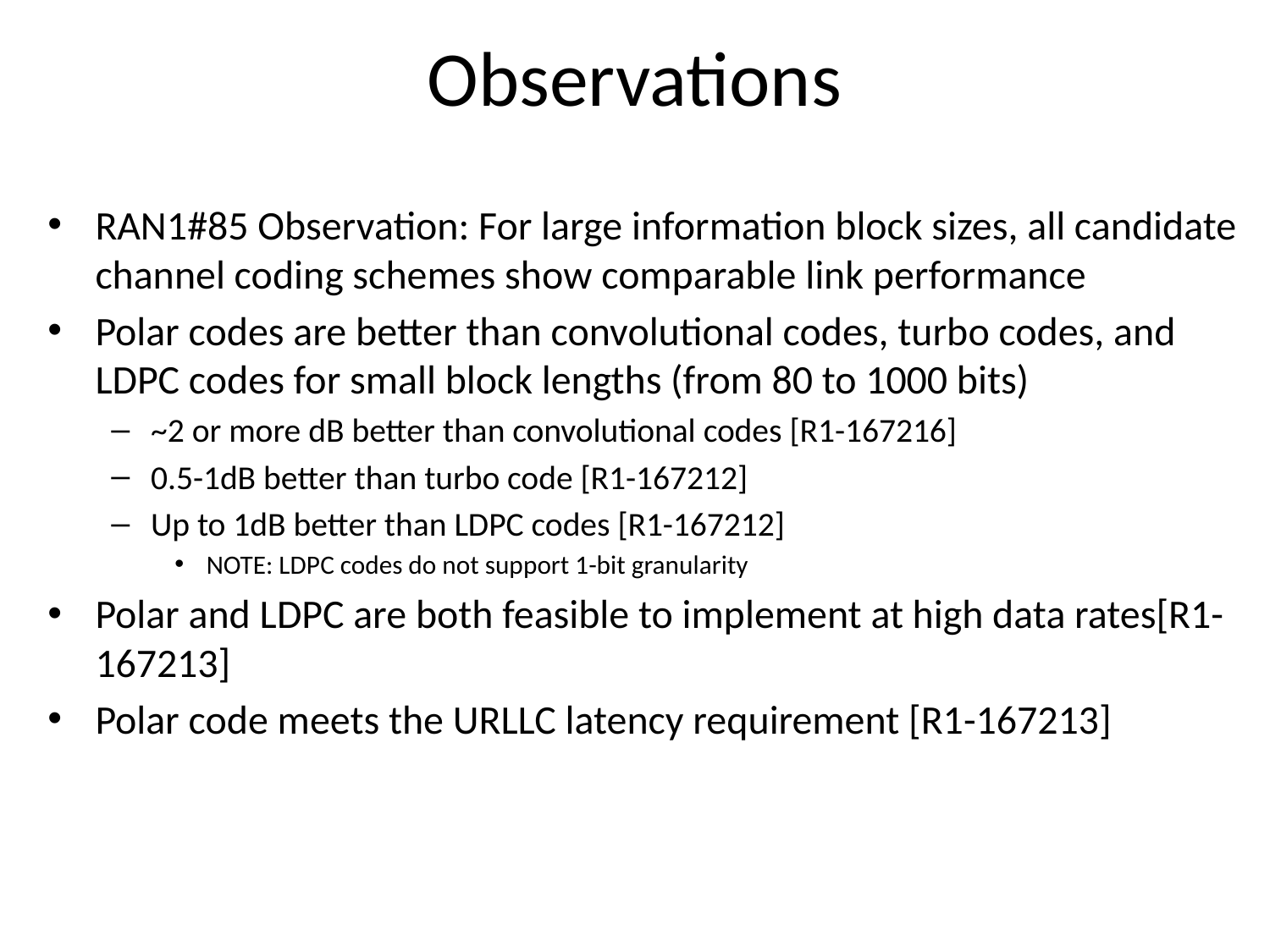

# Observations

RAN1#85 Observation: For large information block sizes, all candidate channel coding schemes show comparable link performance
Polar codes are better than convolutional codes, turbo codes, and LDPC codes for small block lengths (from 80 to 1000 bits)
~2 or more dB better than convolutional codes [R1-167216]
0.5-1dB better than turbo code [R1-167212]
Up to 1dB better than LDPC codes [R1-167212]
NOTE: LDPC codes do not support 1-bit granularity
Polar and LDPC are both feasible to implement at high data rates[R1-167213]
Polar code meets the URLLC latency requirement [R1-167213]